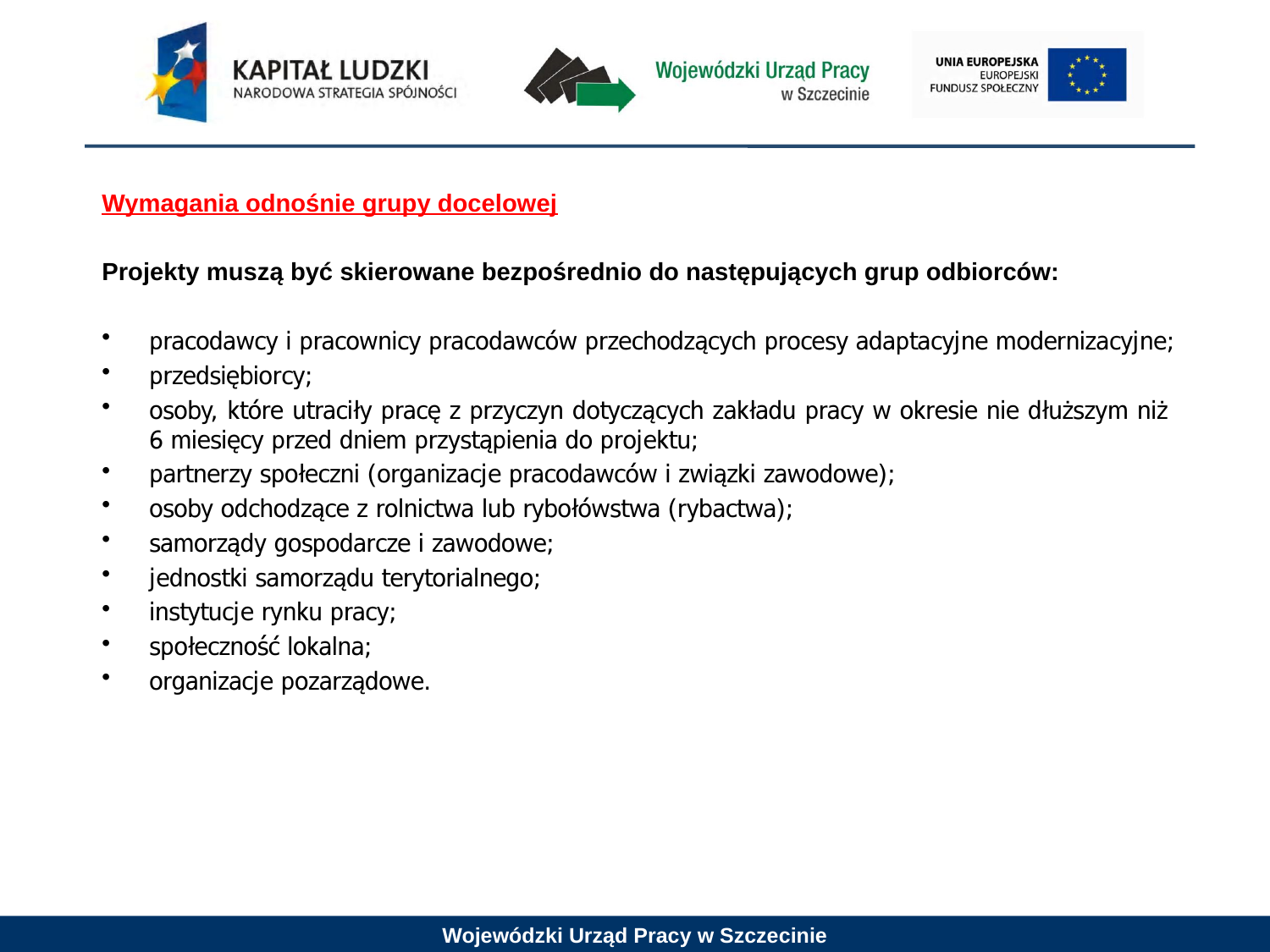

Wymagania odnośnie grupy docelowej

Projekty muszą być skierowane bezpośrednio do następujących grup odbiorców:

pracodawcy i pracownicy pracodawców przechodzących procesy adaptacyjne modernizacyjne;
przedsiębiorcy;
osoby, które utraciły pracę z przyczyn dotyczących zakładu pracy w okresie nie dłuższym niż
6 miesięcy przed dniem przystąpienia do projektu;
partnerzy społeczni (organizacje pracodawców i związki zawodowe);
osoby odchodzące z rolnictwa lub rybołówstwa (rybactwa);
samorządy gospodarcze i zawodowe;
jednostki samorządu terytorialnego;
instytucje rynku pracy;
społeczność lokalna;
organizacje pozarządowe.